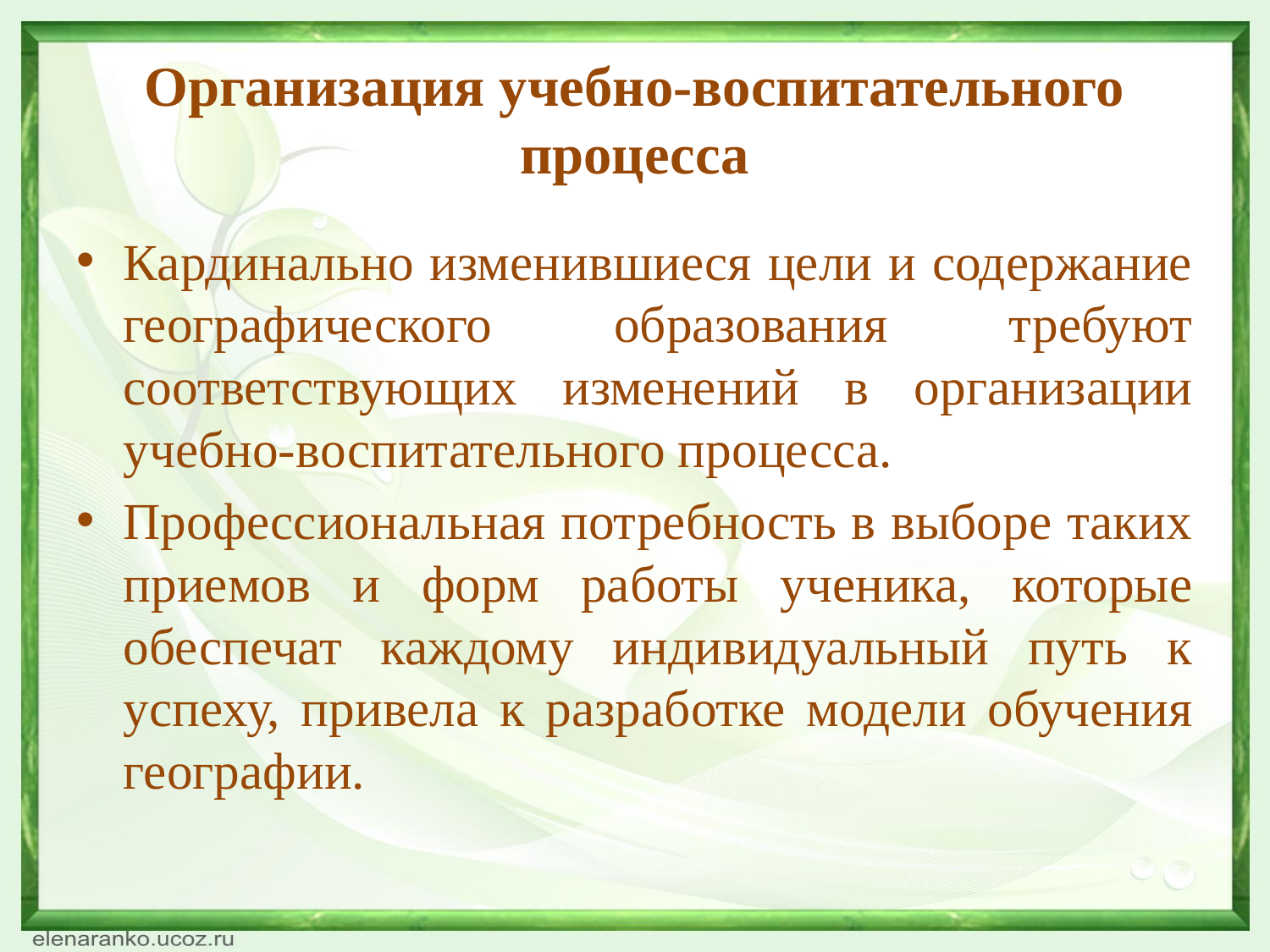

# Организация учебно-воспитательного процесса
Кардинально изменившиеся цели и содержание географического образования требуют соответствующих изменений в организации учебно-воспитательного процесса.
Профессиональная потребность в выборе таких приемов и форм работы ученика, которые обеспечат каждому индивидуальный путь к успеху, привела к разработке модели обучения географии.